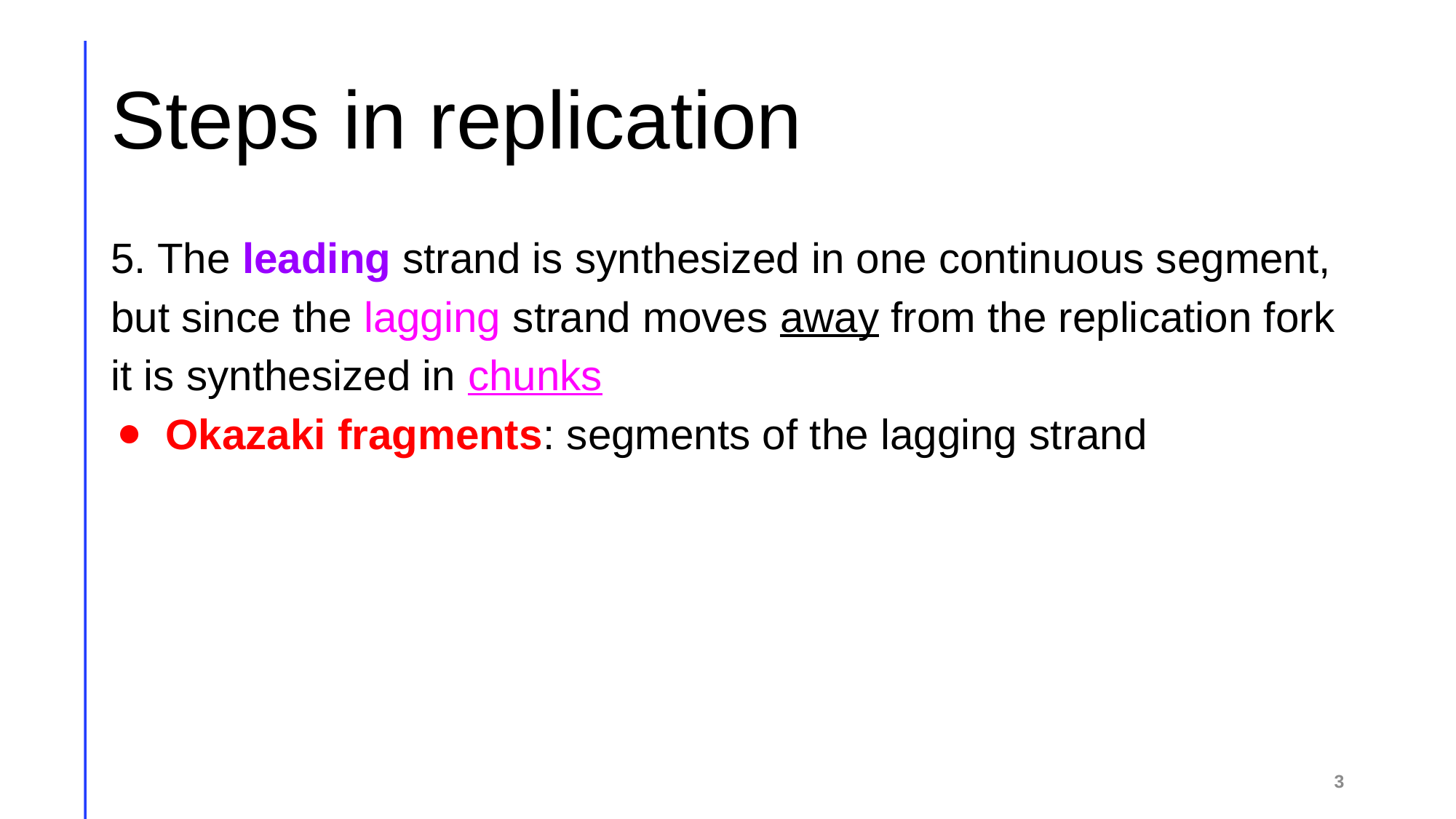

# Steps in replication
5. The leading strand is synthesized in one continuous segment, but since the lagging strand moves away from the replication fork it is synthesized in chunks
Okazaki fragments: segments of the lagging strand

3